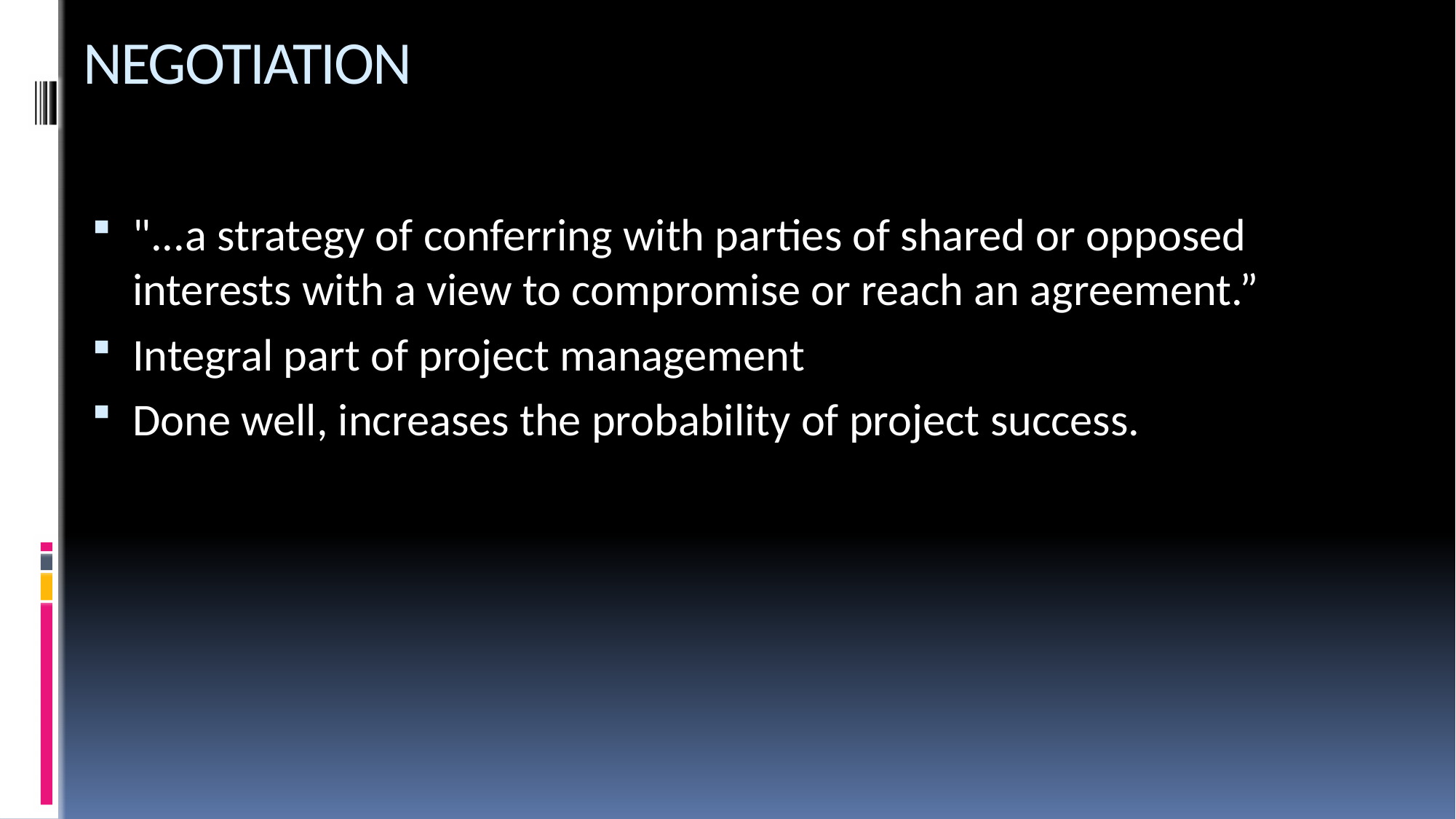

# NEGOTIATION
"...a strategy of conferring with parties of shared or opposed interests with a view to compromise or reach an agreement.”
Integral part of project management
Done well, increases the probability of project success.